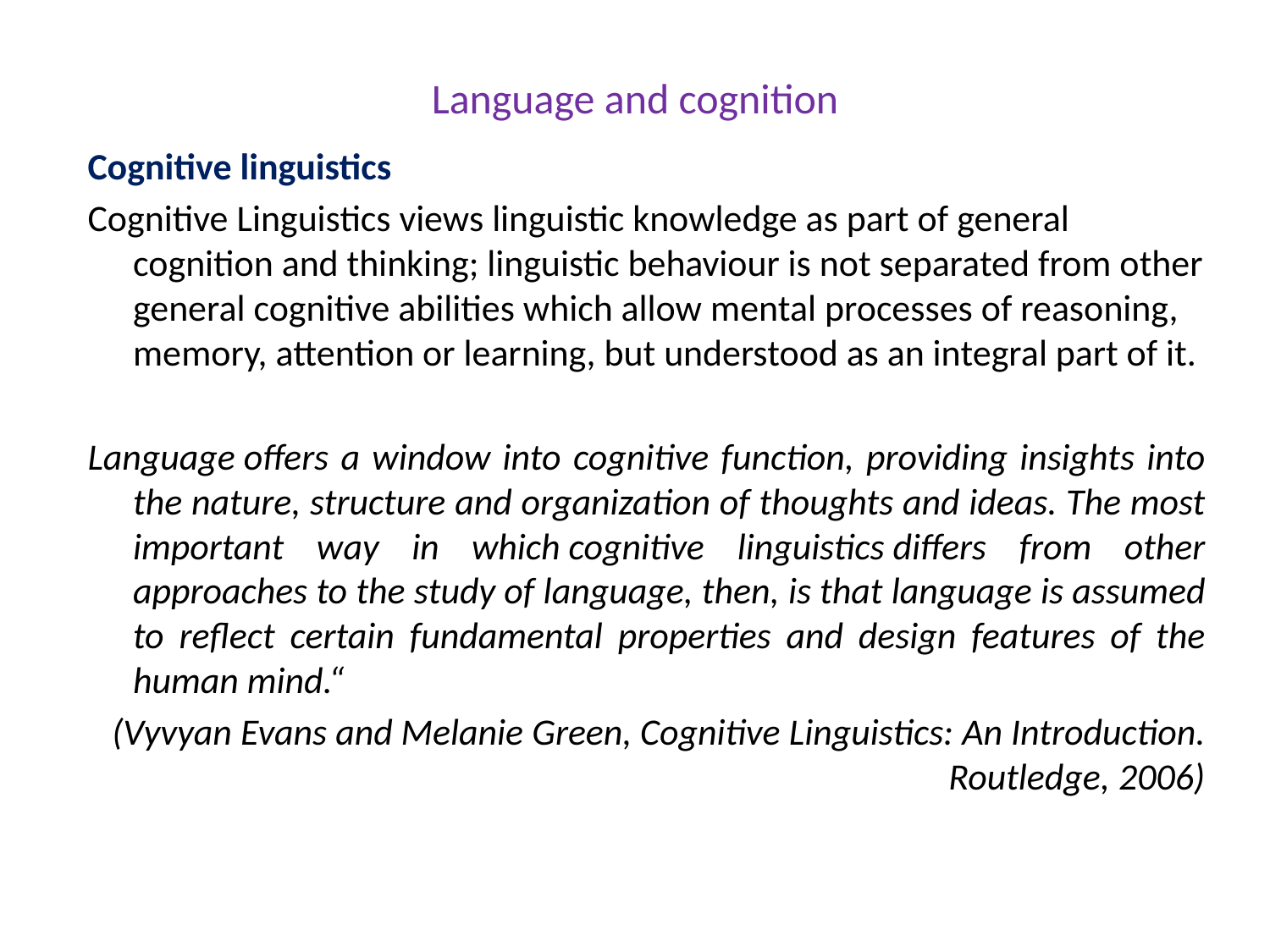

# Language and cognition
Cognitive linguistics
Cognitive Linguistics views linguistic knowledge as part of general cognition and thinking; linguistic behaviour is not separated from other general cognitive abilities which allow mental processes of reasoning, memory, attention or learning, but understood as an integral part of it.

Language offers a window into cognitive function, providing insights into the nature, structure and organization of thoughts and ideas. The most important way in which cognitive linguistics differs from other approaches to the study of language, then, is that language is assumed to reflect certain fundamental properties and design features of the human mind.“
(Vyvyan Evans and Melanie Green, Cognitive Linguistics: An Introduction. Routledge, 2006)